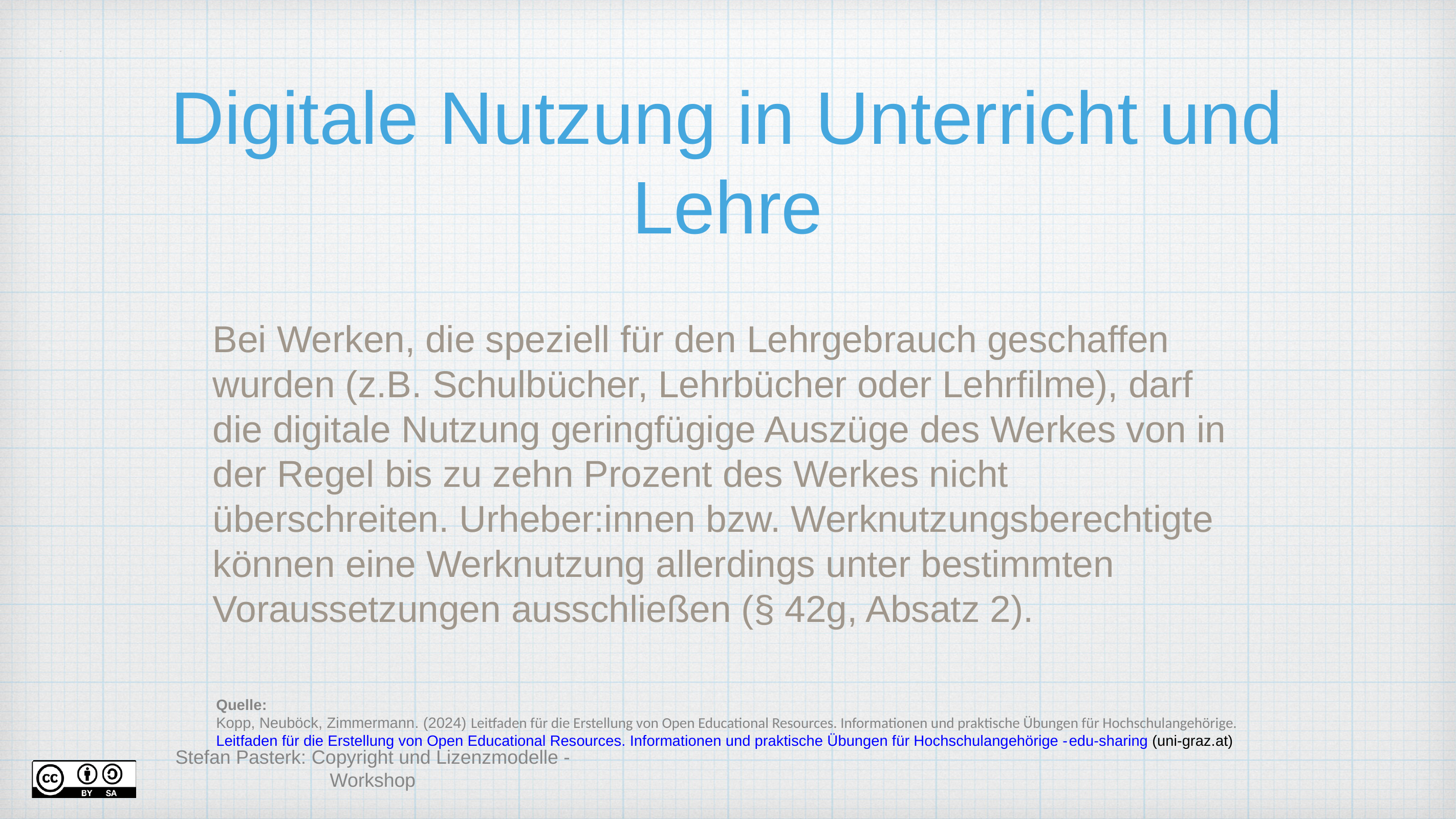

# Digitale Nutzung in Unterricht und Lehre
Bei Werken, die speziell für den Lehrgebrauch geschaffen wurden (z.B. Schulbücher, Lehrbücher oder Lehrfilme), darf die digitale Nutzung geringfügige Auszüge des Werkes von in der Regel bis zu zehn Prozent des Werkes nicht überschreiten. Urheber:innen bzw. Werknutzungsberechtigte können eine Werknutzung allerdings unter bestimmten Voraussetzungen ausschließen (§ 42g, Absatz 2).
Quelle:
Kopp, Neuböck, Zimmermann. (2024) Leitfaden für die Erstellung von Open Educational Resources. Informationen und praktische Übungen für Hochschulangehörige. Leitfaden für die Erstellung von Open Educational Resources. Informationen und praktische Übungen für Hochschulangehörige -edu-sharing (uni-graz.at)
Stefan Pasterk: Copyright und Lizenzmodelle - Workshop